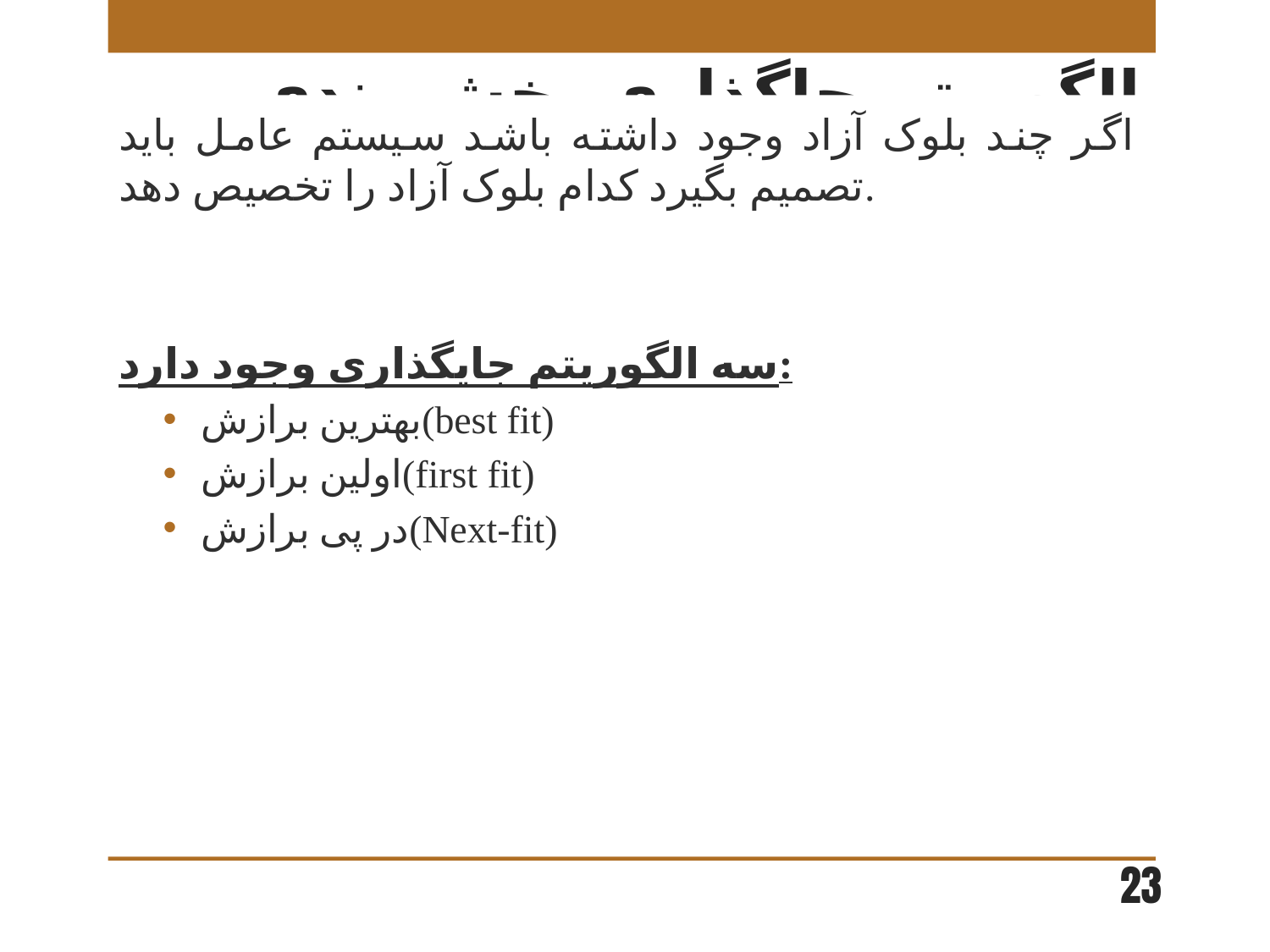

# الگوریتم جاگذاری بخش بندی پویا:
اگر چند بلوک آزاد وجود داشته باشد سیستم عامل باید تصمیم بگیرد کدام بلوک آزاد را تخصیص دهد.

سه الگوریتم جایگذاری وجود دارد:
بهترین برازش(best fit)
اولین برازش(first fit)
در پی برازش(Next-fit)

23